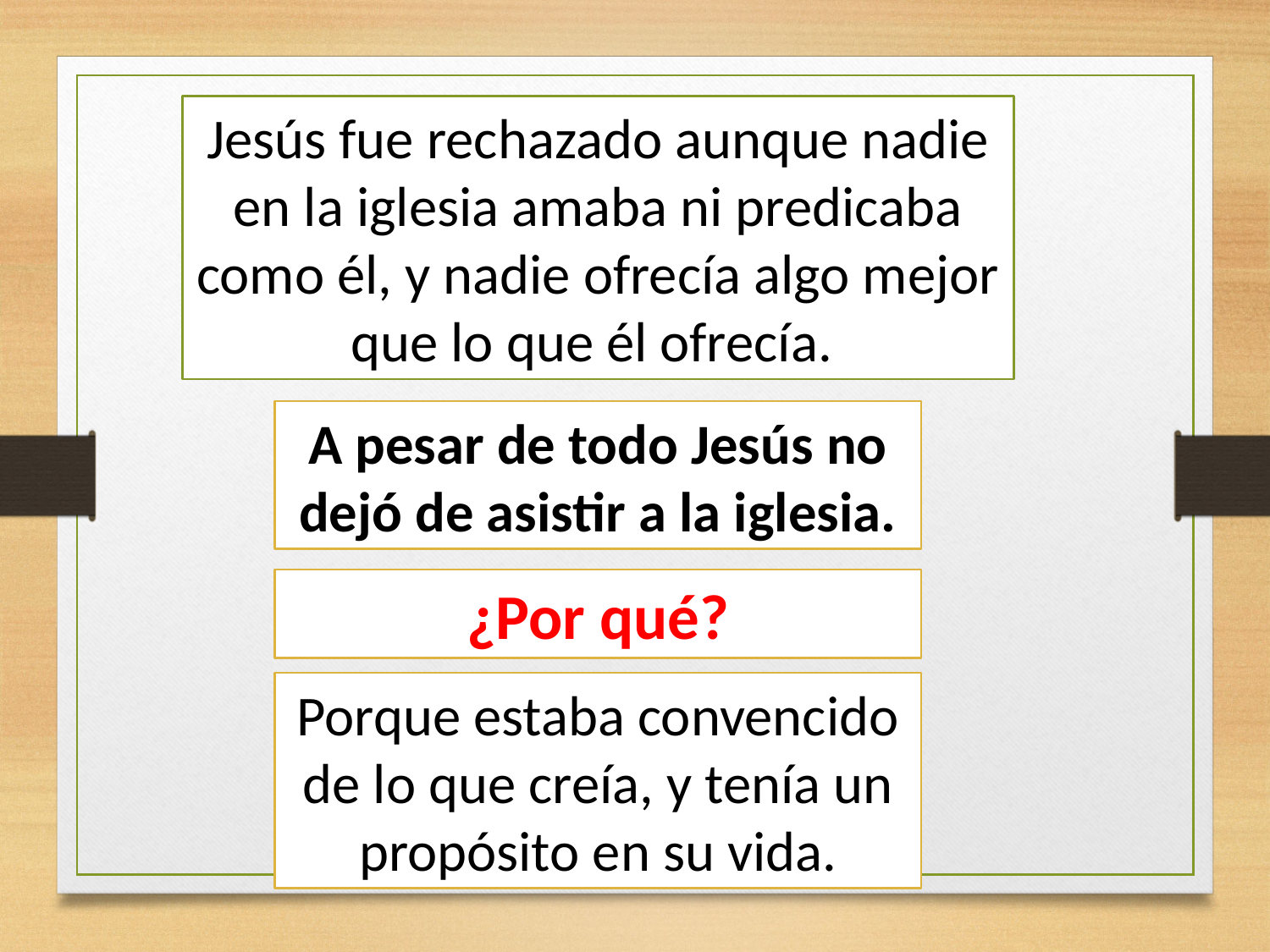

Jesús fue rechazado aunque nadie en la iglesia amaba ni predicaba como él, y nadie ofrecía algo mejor que lo que él ofrecía.
A pesar de todo Jesús no dejó de asistir a la iglesia.
¿Por qué?
Porque estaba convencido de lo que creía, y tenía un propósito en su vida.